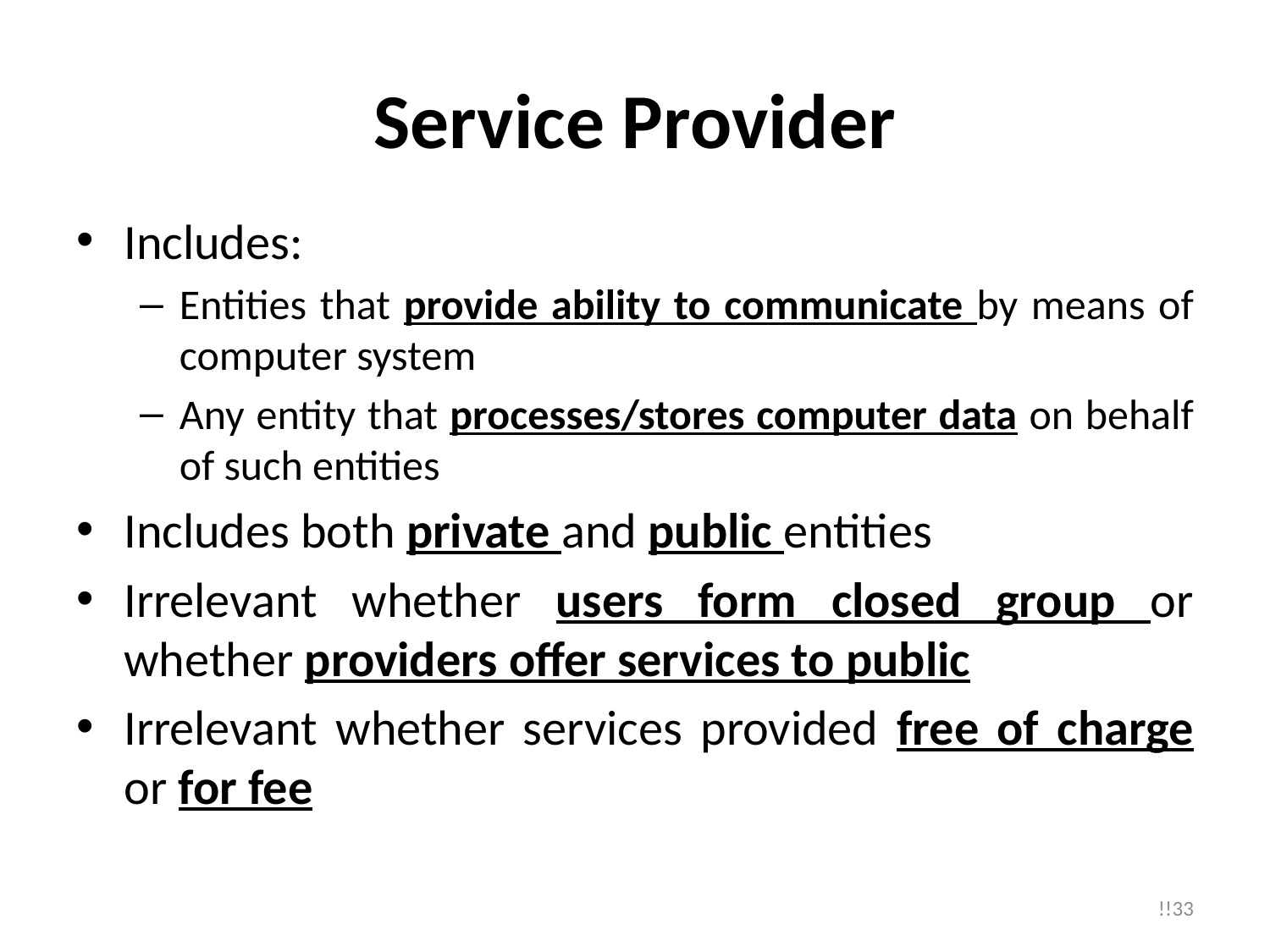

# Service Provider
Includes:
Entities that provide ability to communicate by means of computer system
Any entity that processes/stores computer data on behalf of such entities
Includes both private and public entities
Irrelevant whether users form closed group or whether providers offer services to public
Irrelevant whether services provided free of charge or for fee
!!33